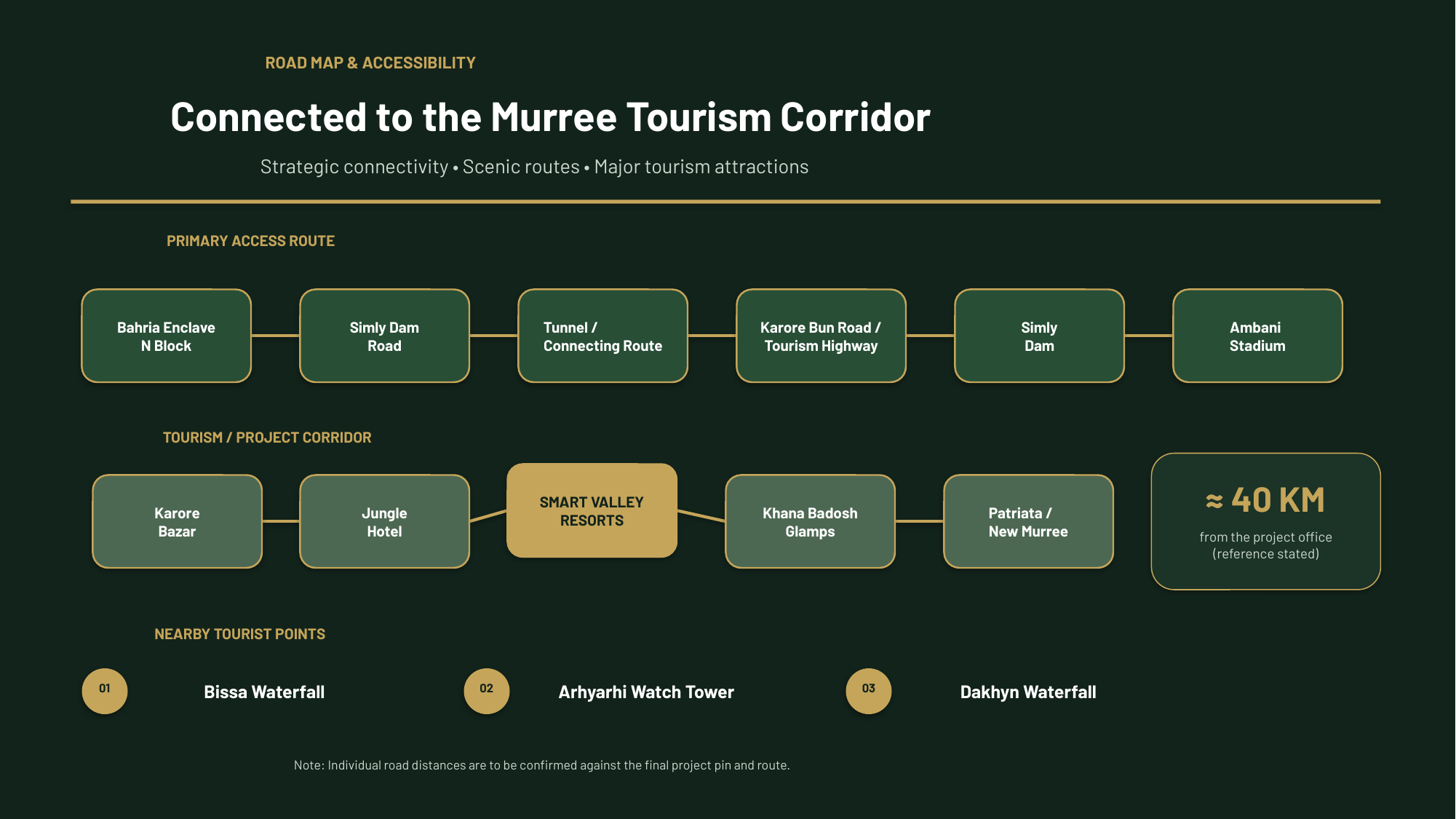

ROAD MAP & ACCESSIBILITY
Connected to the Murree Tourism Corridor
Strategic connectivity • Scenic routes • Major tourism attractions

PRIMARY ACCESS ROUTE

Bahria Enclave
N Block
Simly Dam
Road
Tunnel /
Connecting Route
Karore Bun Road /
Tourism Highway
Simly
Dam
Ambani
Stadium
TOURISM / PROJECT CORRIDOR

SMART VALLEY
RESORTS

≈ 40 KM
Karore
Bazar
Jungle
Hotel
Khana Badosh
Glamps
Patriata /
New Murree
from the project office
(reference stated)
NEARBY TOURIST POINTS
Bissa Waterfall
Arhyarhi Watch Tower
Dakhyn Waterfall

01
02
03
Note: Individual road distances are to be confirmed against the final project pin and route.